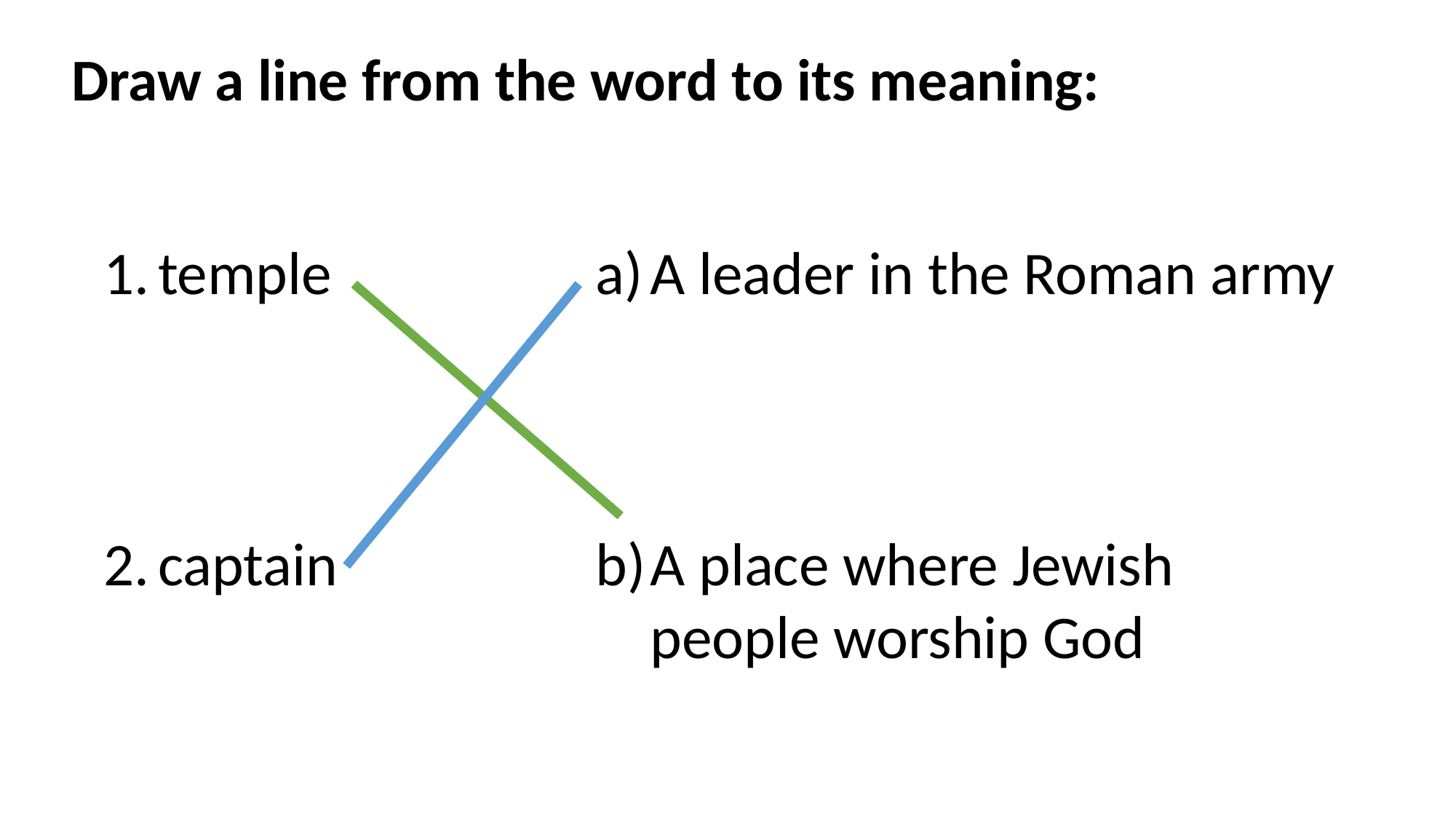

# Draw a line from the word to its meaning:
temple

captain

A leader in the Roman army

A place where Jewish people worship God